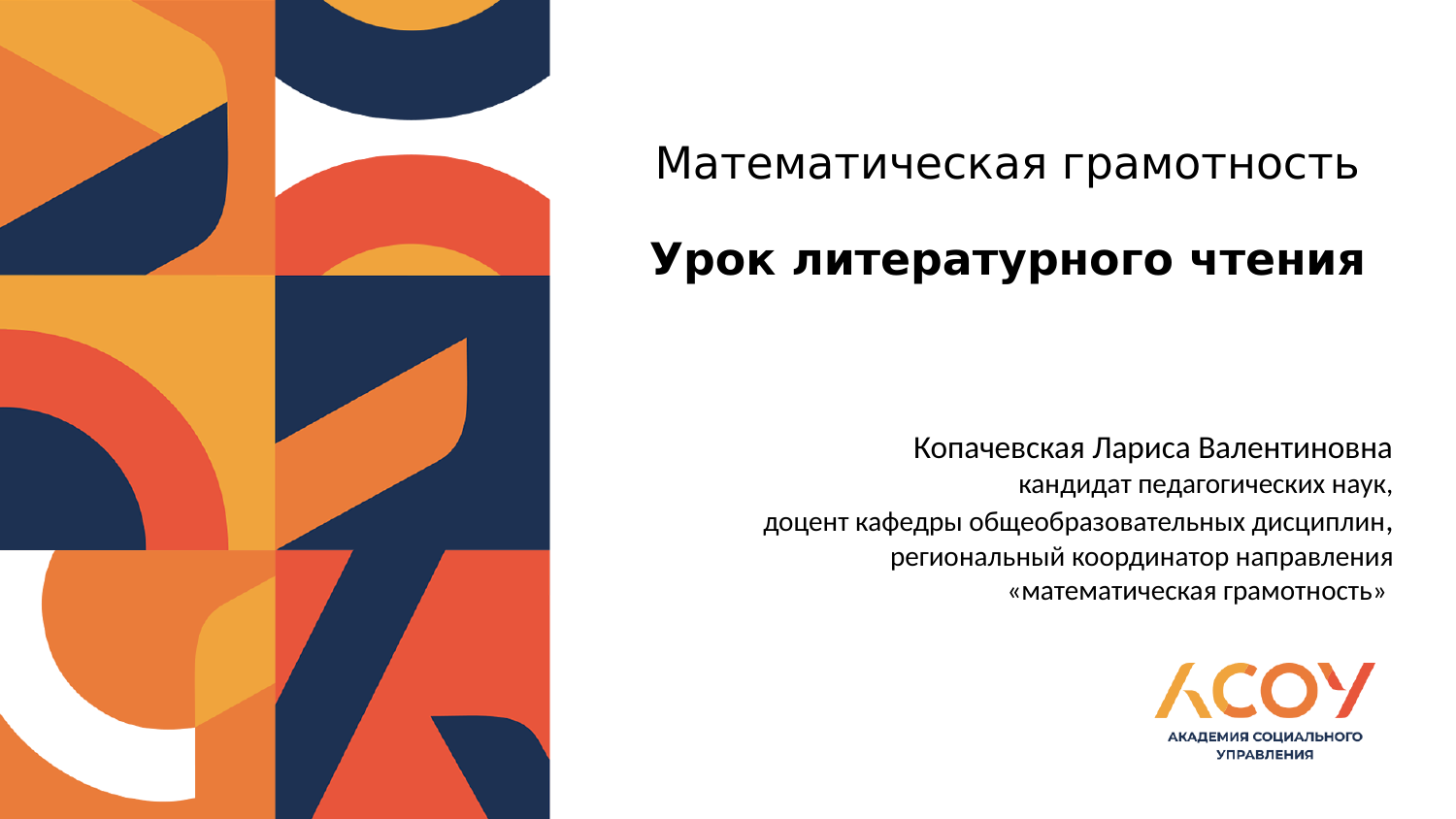

# Математическая грамотность Урок литературного чтения
Копачевская Лариса Валентиновна
кандидат педагогических наук,
доцент кафедры общеобразовательных дисциплин,
региональный координатор направления «математическая грамотность»